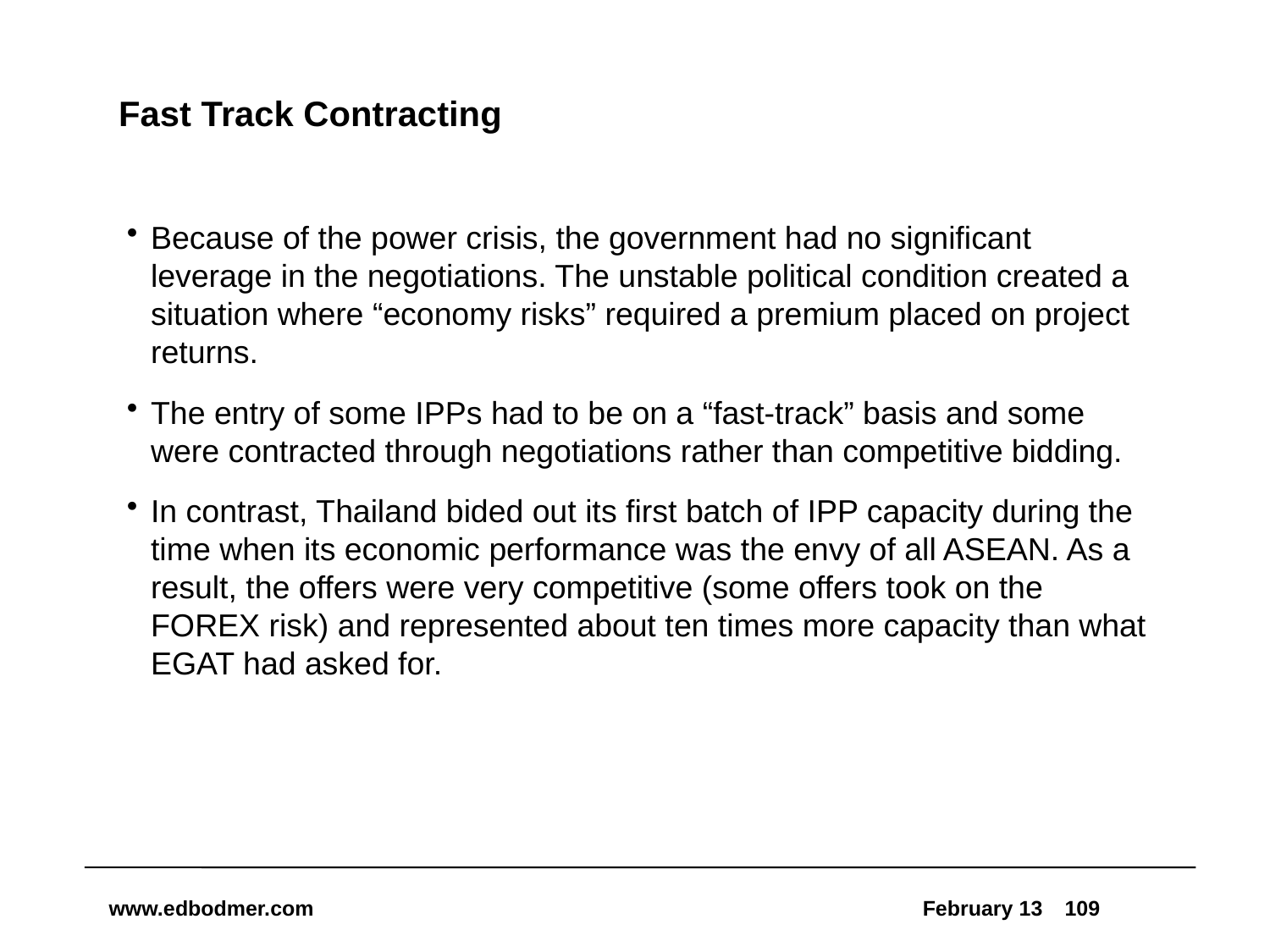

# Fast Track Contracting
Because of the power crisis, the government had no significant leverage in the negotiations. The unstable political condition created a situation where “economy risks” required a premium placed on project returns.
The entry of some IPPs had to be on a “fast-track” basis and some were contracted through negotiations rather than competitive bidding.
In contrast, Thailand bided out its first batch of IPP capacity during the time when its economic performance was the envy of all ASEAN. As a result, the offers were very competitive (some offers took on the FOREX risk) and represented about ten times more capacity than what EGAT had asked for.